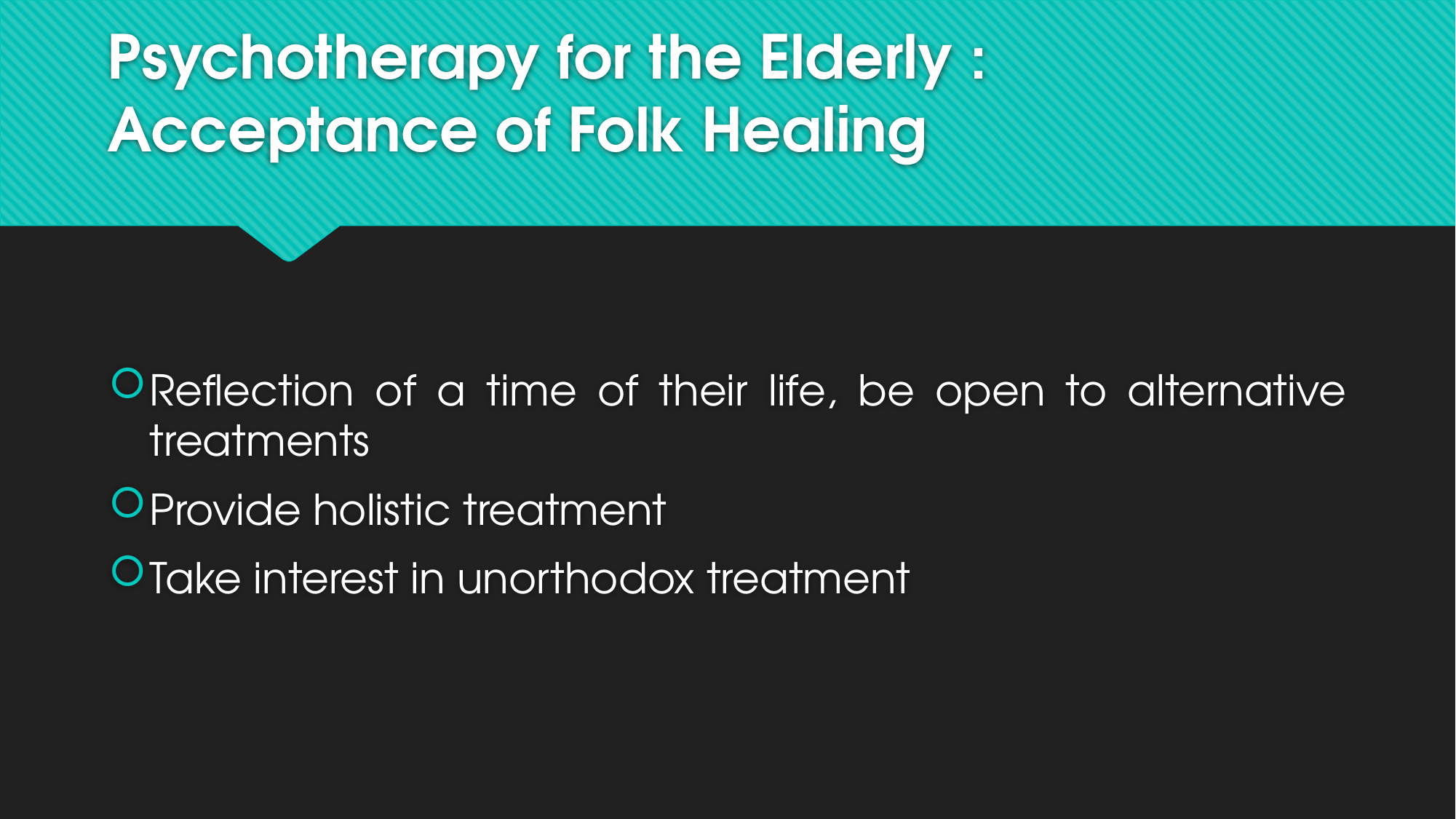

# Psychotherapy for the Elderly : Acceptance of Folk Healing
Reflection of a time of their life, be open to alternative treatments
Provide holistic treatment
Take interest in unorthodox treatment